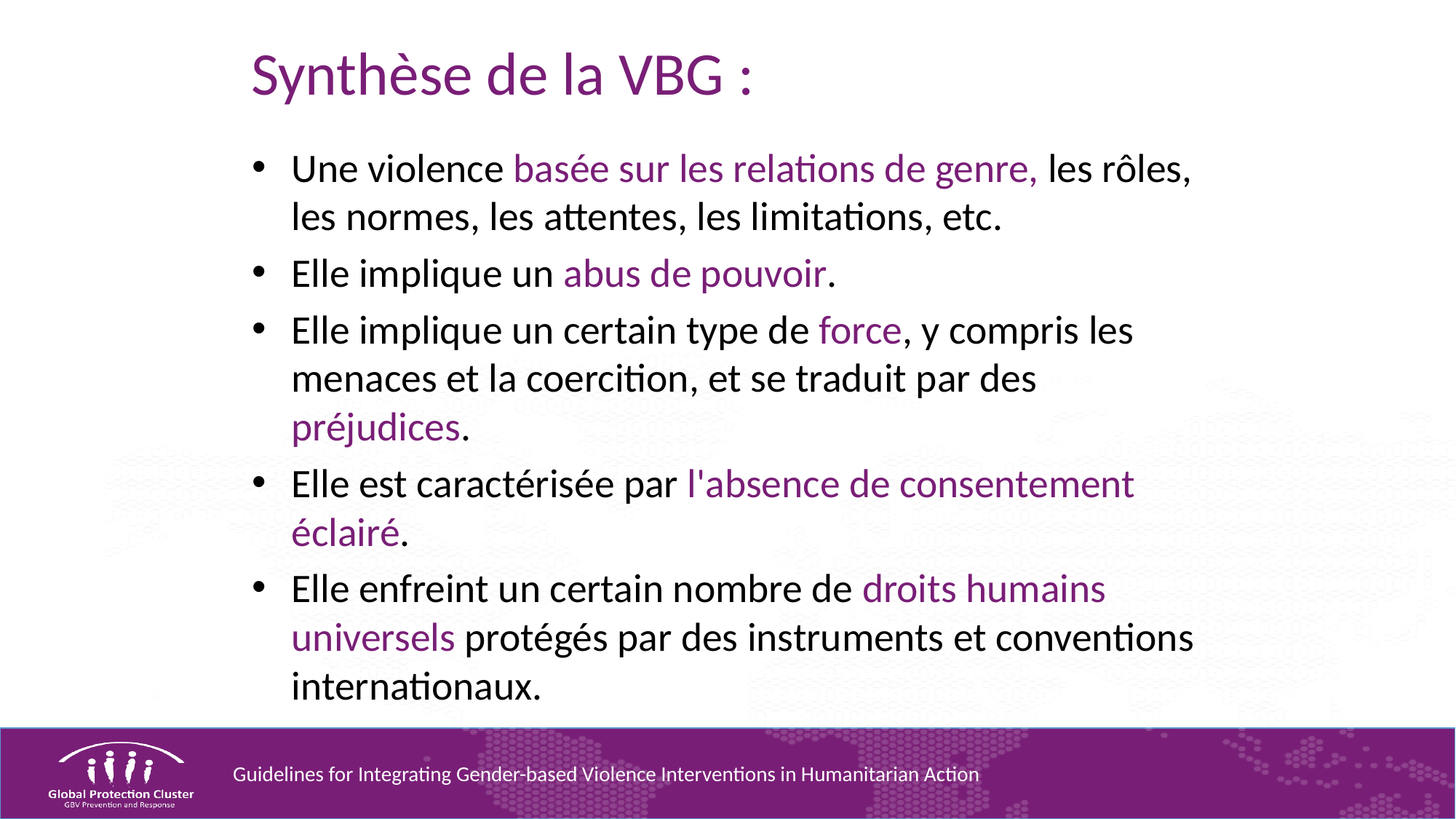

# Synthèse de la VBG :
Une violence basée sur les relations de genre, les rôles, les normes, les attentes, les limitations, etc.
Elle implique un abus de pouvoir.
Elle implique un certain type de force, y compris les menaces et la coercition, et se traduit par des préjudices.
Elle est caractérisée par l'absence de consentement éclairé.
Elle enfreint un certain nombre de droits humains universels protégés par des instruments et conventions internationaux.